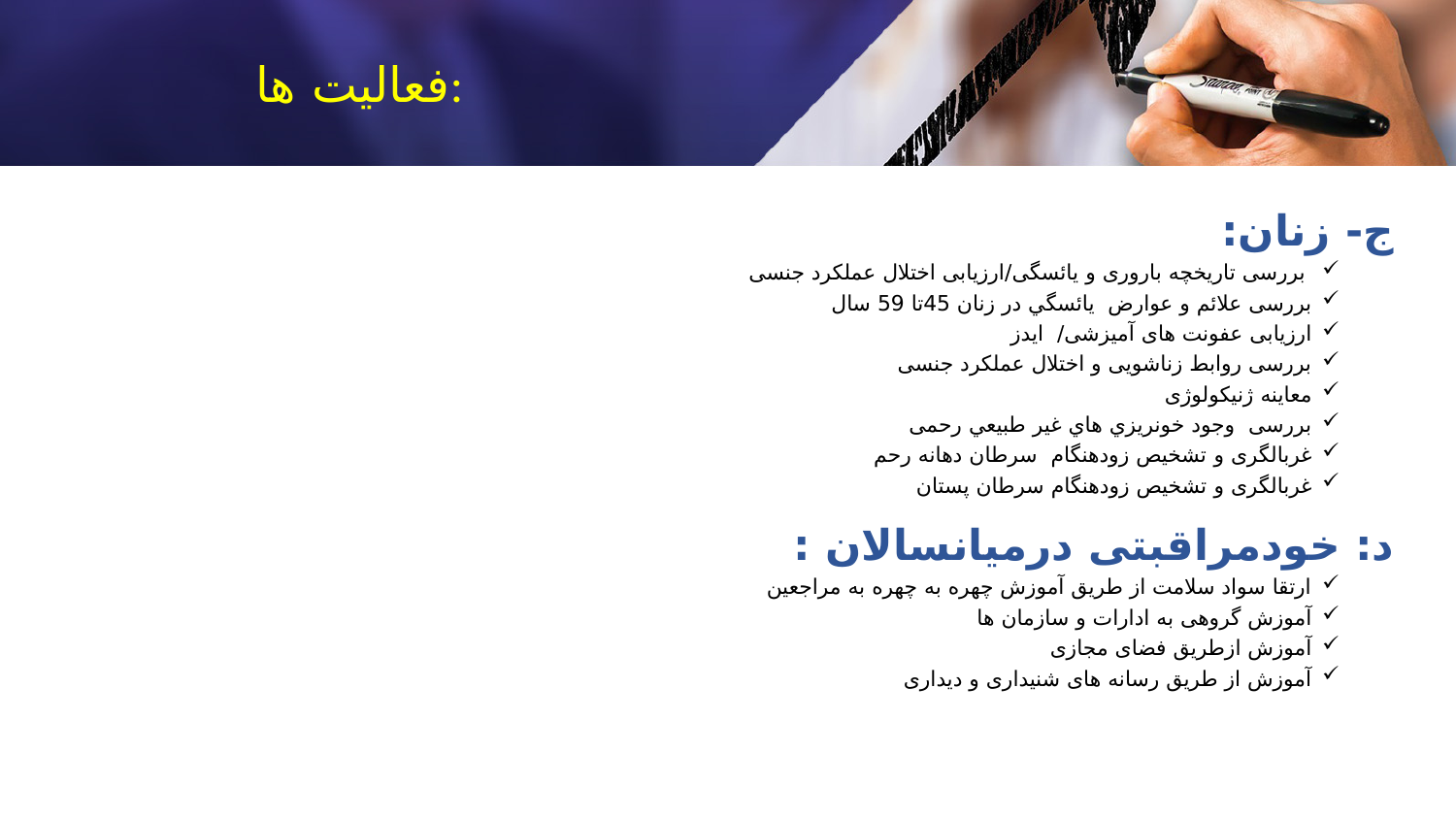

# فعالیت ها:
ج- زنان:
 بررسی تاریخچه باروری و یائسگی/ارزیابی اختلال عملکرد جنسی
بررسی علائم و عوارض  يائسگي در زنان 45تا 59 سال
ارزیابی عفونت های آمیزشی/  ایدز
بررسی روابط زناشویی و اختلال عملکرد جنسی
معاینه ژنیکولوژی
بررسی  وجود خونريزي هاي غير طبيعي رحمی
غربالگری و تشخیص زودهنگام  سرطان دهانه رحم
غربالگری و تشخیص زودهنگام سرطان پستان
د: خودمراقبتی درمیانسالان :
ارتقا سواد سلامت از طریق آموزش چهره به چهره به مراجعین
آموزش گروهی به ادارات و سازمان ها
آموزش ازطریق فضای مجازی
آموزش از طریق رسانه های شنیداری و دیداری